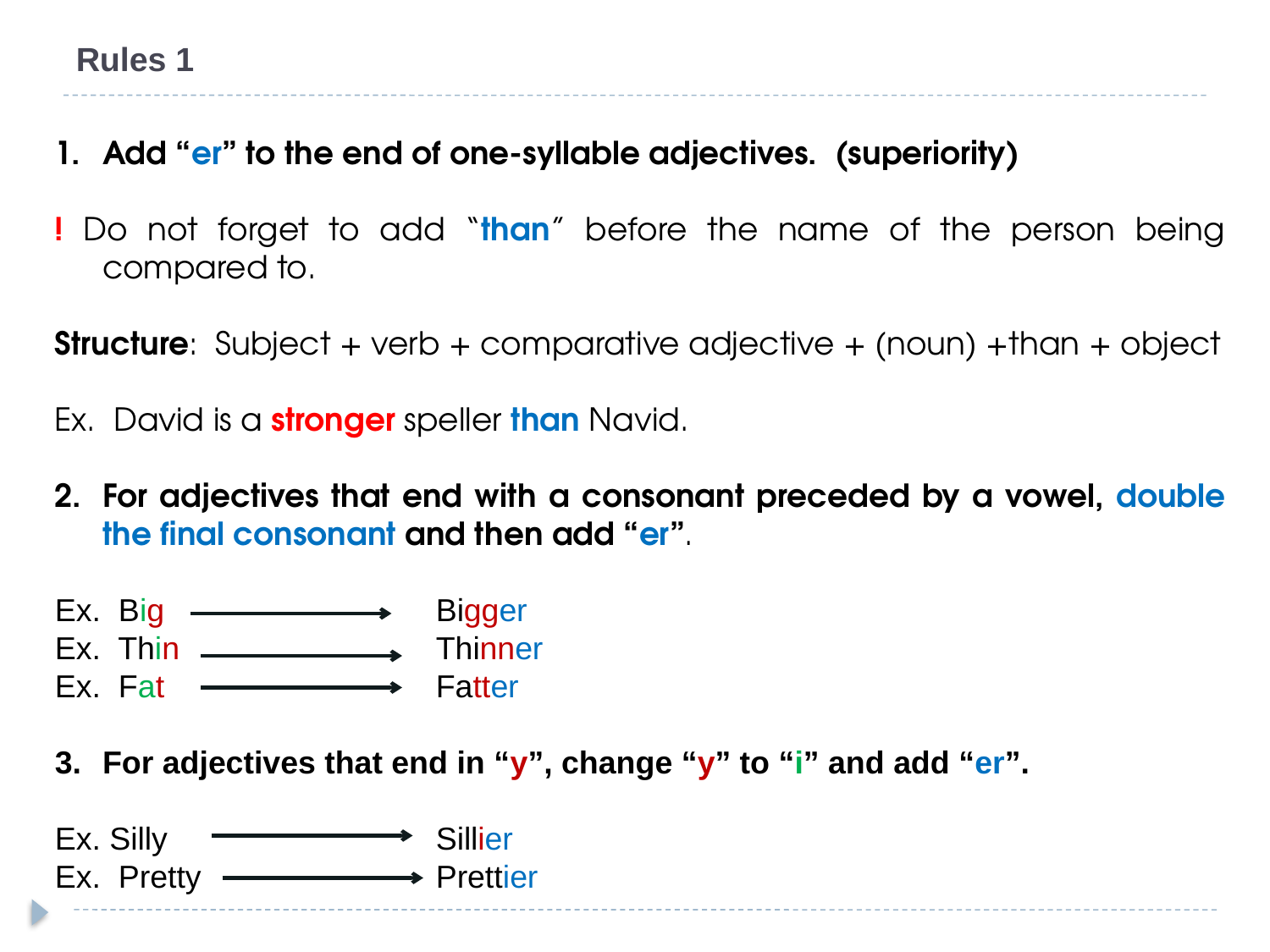

# Rules 1
Add “er” to the end of one-syllable adjectives.  (superiority)

! Do not forget to add “than” before the name of the person being compared to.

Structure:  Subject + verb + comparative adjective + (noun) +than + object

Ex.  David is a stronger speller than Navid.

For adjectives that end with a consonant preceded by a vowel, double the final consonant and then add “er”.

Ex.  Big 			Bigger
Ex.  Thin 		Thinner
Ex.  Fat			Fatter

For adjectives that end in “y”, change “y” to “i” and add “er”.

Ex. Silly 			Sillier
Ex.  Pretty 		Prettier